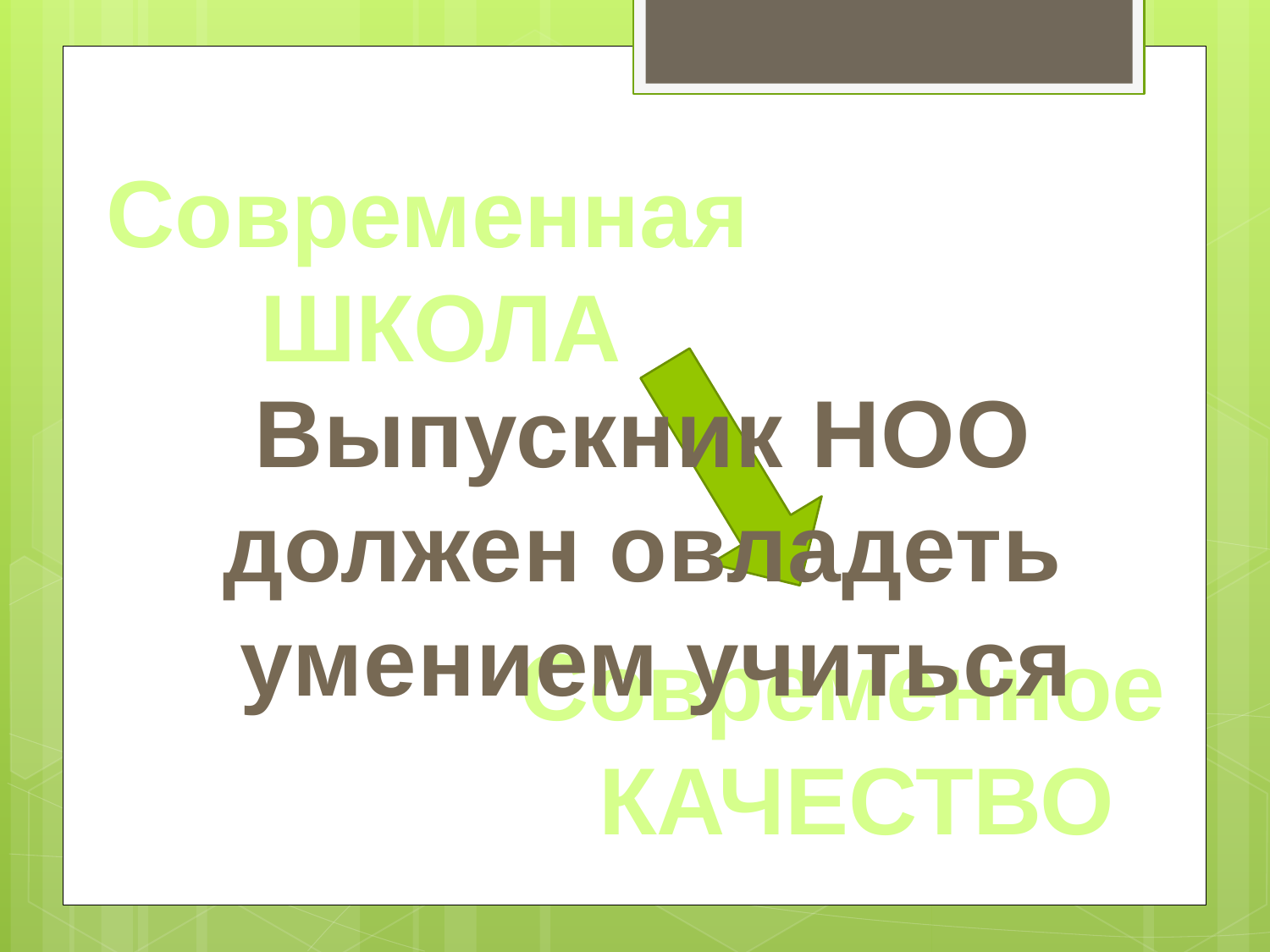

Современная
ШКОЛА
Выпускник НОО
должен овладеть
умением учиться

Современное
КАЧЕСТВО